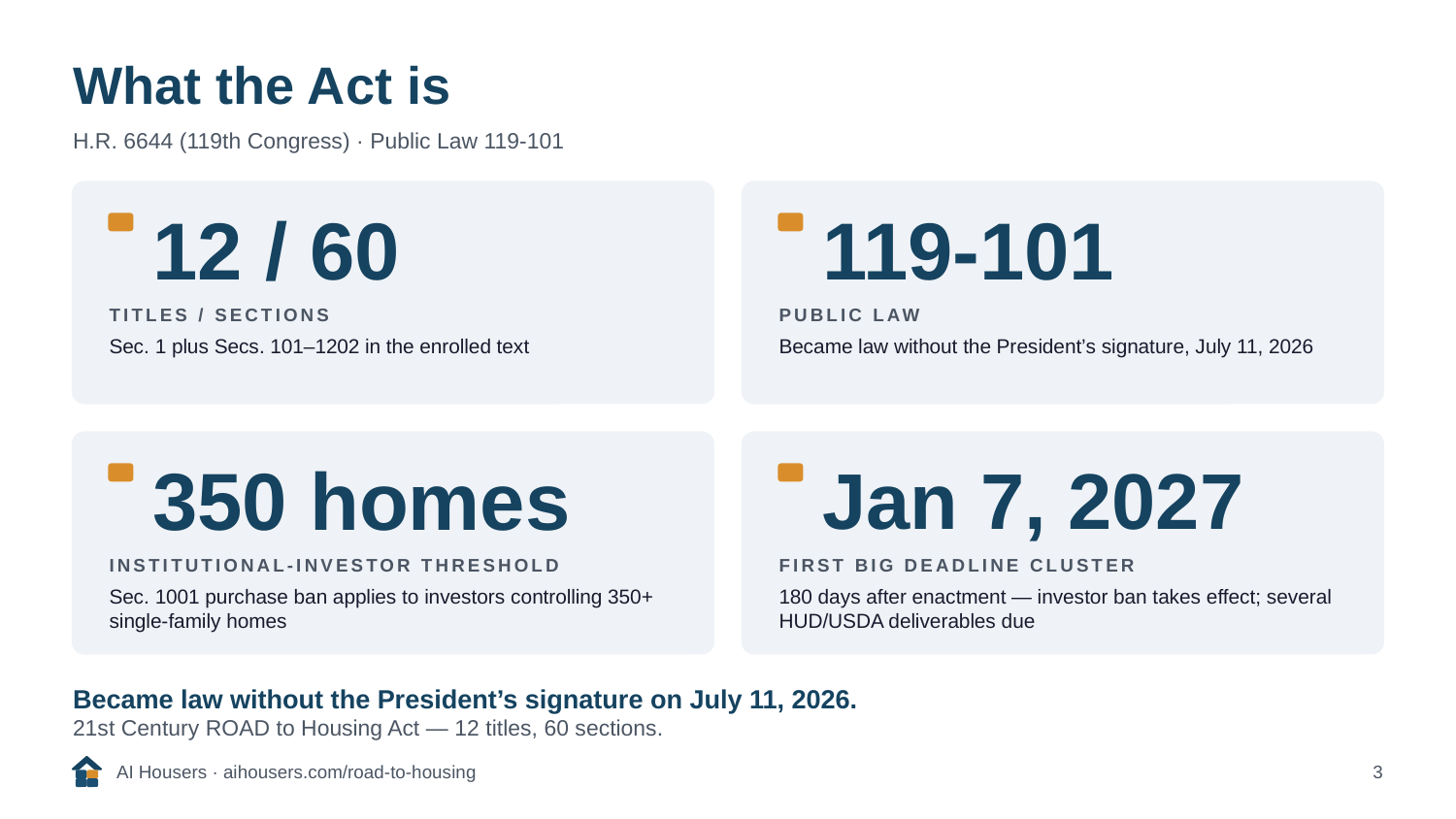

What the Act is
H.R. 6644 (119th Congress) · Public Law 119-101

12 / 60
119-101

TITLES / SECTIONS
PUBLIC LAW
Sec. 1 plus Secs. 101–1202 in the enrolled text
Became law without the President’s signature, July 11, 2026

350 homes
Jan 7, 2027

INSTITUTIONAL-INVESTOR THRESHOLD
FIRST BIG DEADLINE CLUSTER
Sec. 1001 purchase ban applies to investors controlling 350+ single-family homes
180 days after enactment — investor ban takes effect; several HUD/USDA deliverables due
Became law without the President’s signature on July 11, 2026.
21st Century ROAD to Housing Act — 12 titles, 60 sections.
AI Housers · aihousers.com/road-to-housing
3